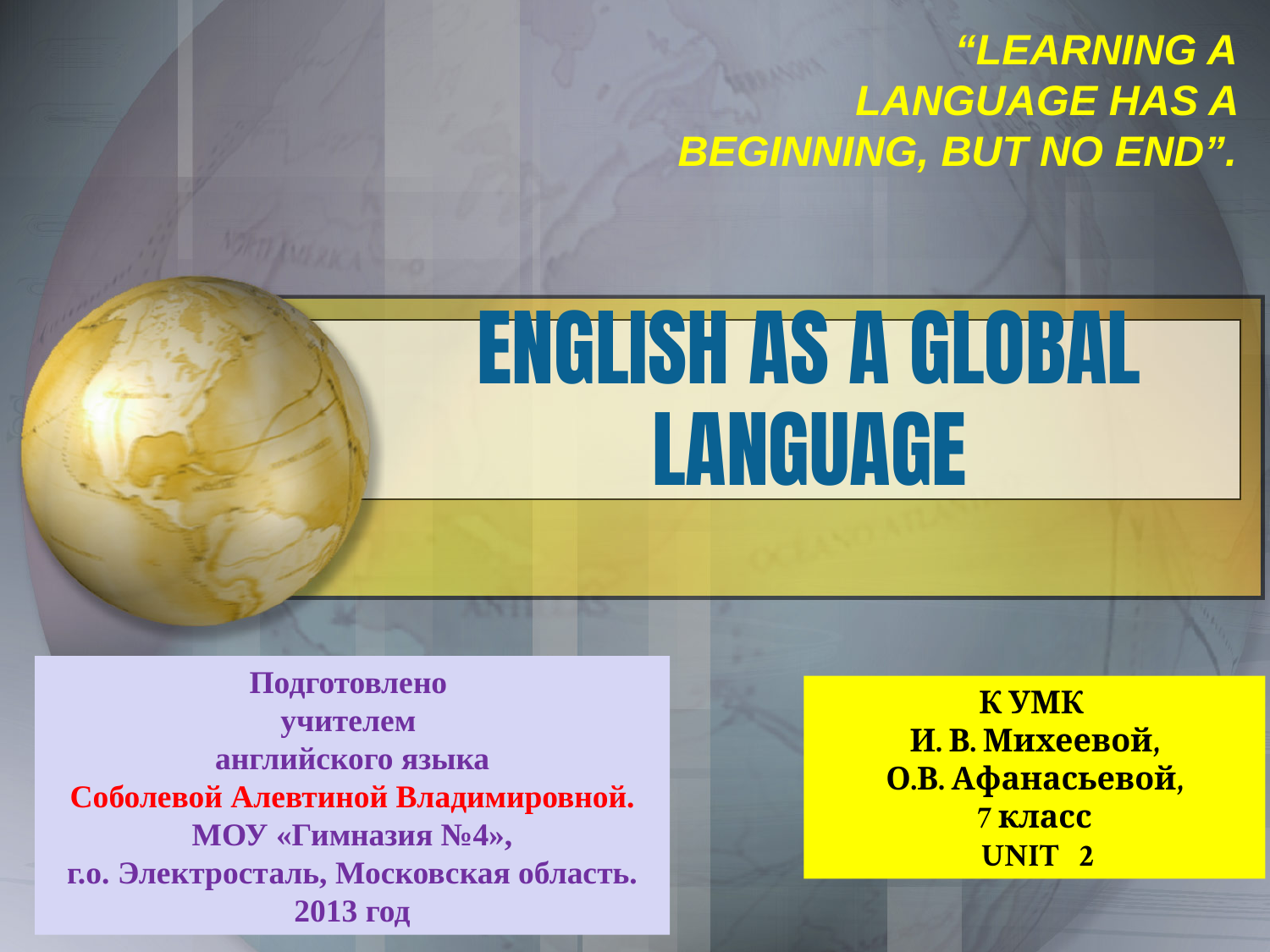

“LEARNING A
LANGUAGE HAS A BEGINNING, BUT NO END”.
# ENGLISH AS A GLOBAL LANGUAGE
Подготовлено
учителем
английского языка
Соболевой Алевтиной Владимировной.
МОУ «Гимназия №4»,
г.о. Электросталь, Московская область.
2013 год
К УМК
И. В. Михеевой,
О.В. Афанасьевой,
7 класс
 UNIT   2